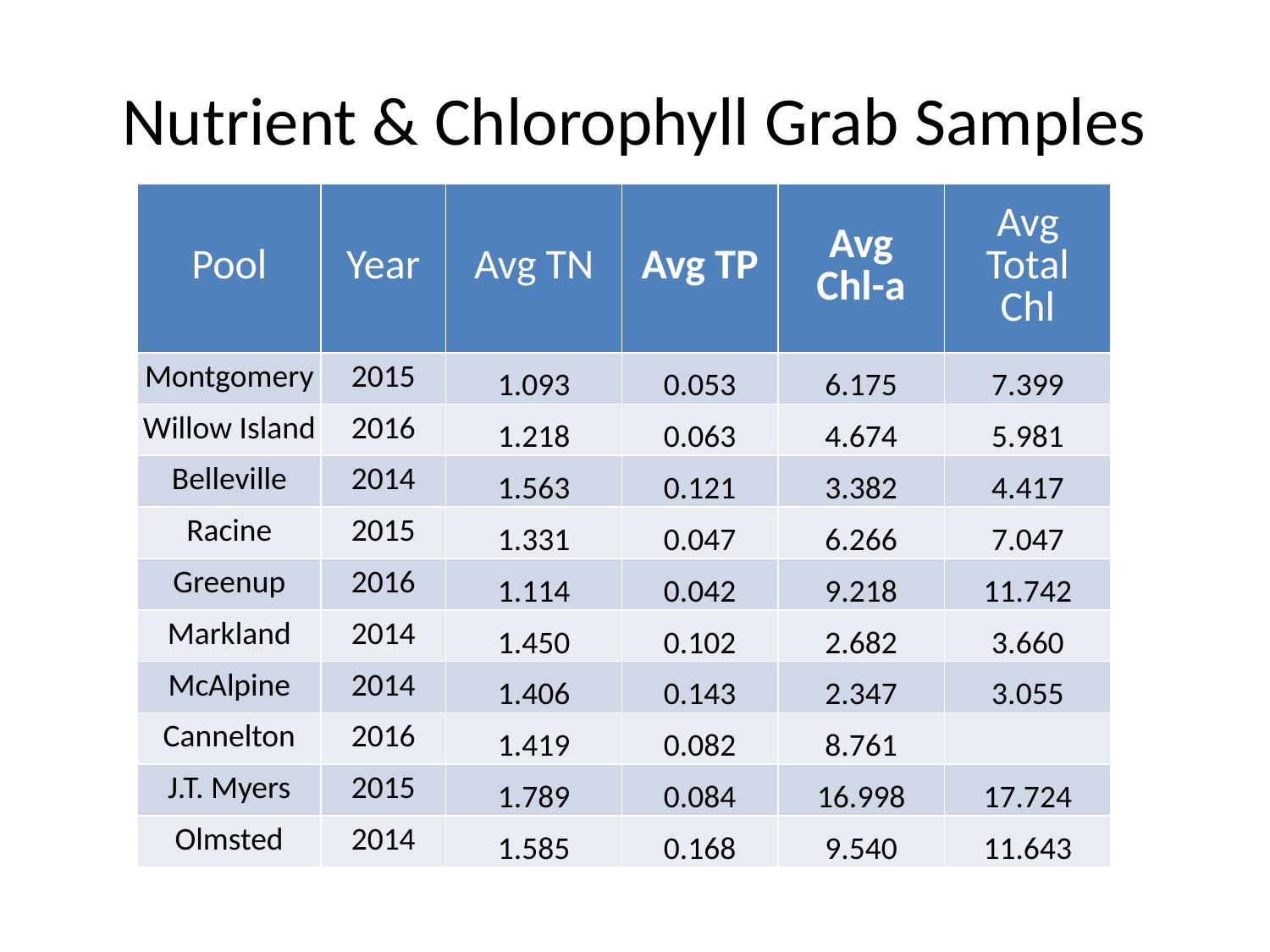

# Nutrient & Chlorophyll Grab Samples
| Pool | Year | Avg TN | Avg TP | Avg Chl-a | Avg Total Chl |
| --- | --- | --- | --- | --- | --- |
| Montgomery | 2015 | 1.093 | 0.053 | 6.175 | 7.399 |
| Willow Island | 2016 | 1.218 | 0.063 | 4.674 | 5.981 |
| Belleville | 2014 | 1.563 | 0.121 | 3.382 | 4.417 |
| Racine | 2015 | 1.331 | 0.047 | 6.266 | 7.047 |
| Greenup | 2016 | 1.114 | 0.042 | 9.218 | 11.742 |
| Markland | 2014 | 1.450 | 0.102 | 2.682 | 3.660 |
| McAlpine | 2014 | 1.406 | 0.143 | 2.347 | 3.055 |
| Cannelton | 2016 | 1.419 | 0.082 | 8.761 |  |
| J.T. Myers | 2015 | 1.789 | 0.084 | 16.998 | 17.724 |
| Olmsted | 2014 | 1.585 | 0.168 | 9.540 | 11.643 |